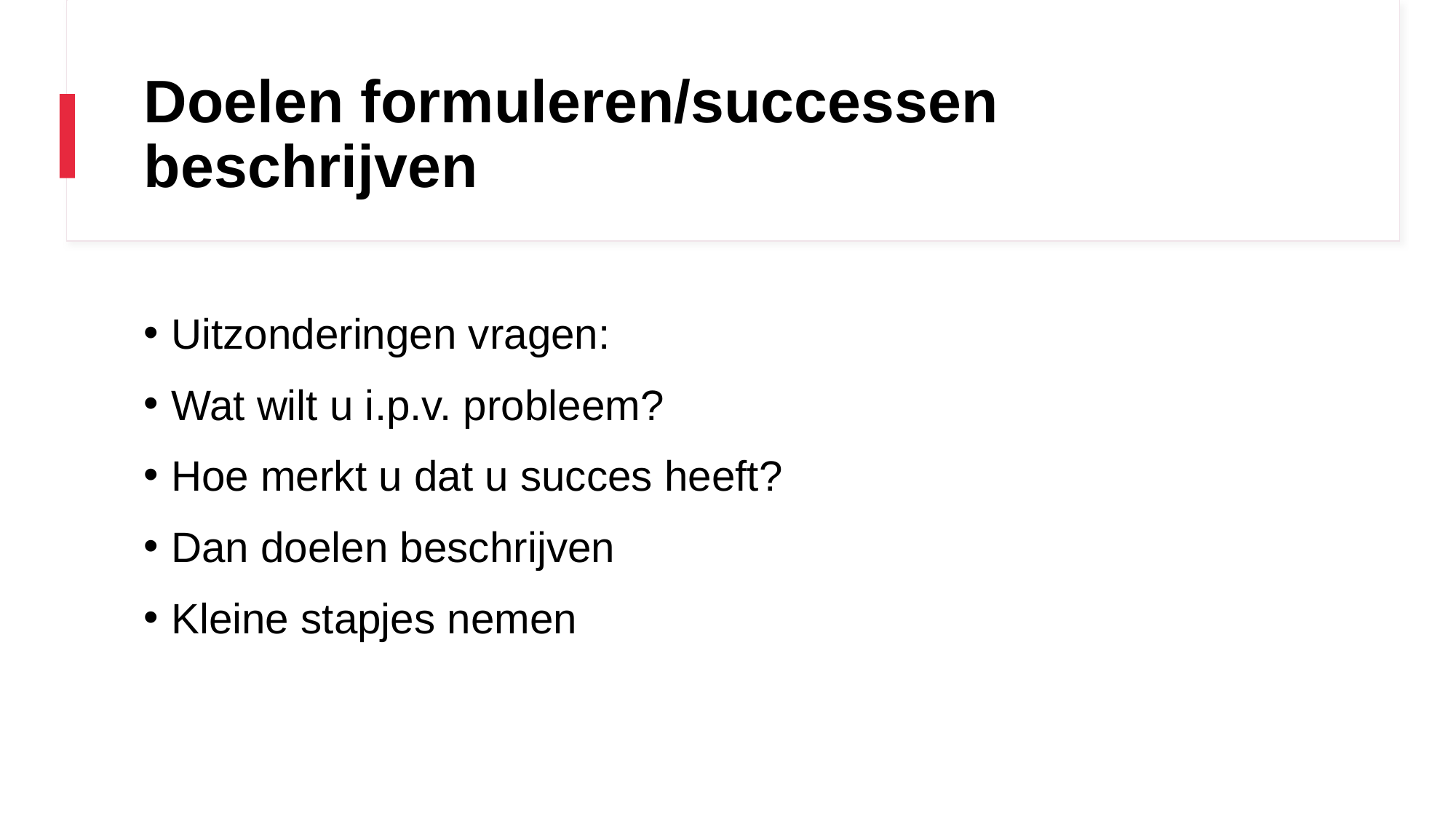

# Doelen formuleren/successen beschrijven
Uitzonderingen vragen:
Wat wilt u i.p.v. probleem?
Hoe merkt u dat u succes heeft?
Dan doelen beschrijven
Kleine stapjes nemen